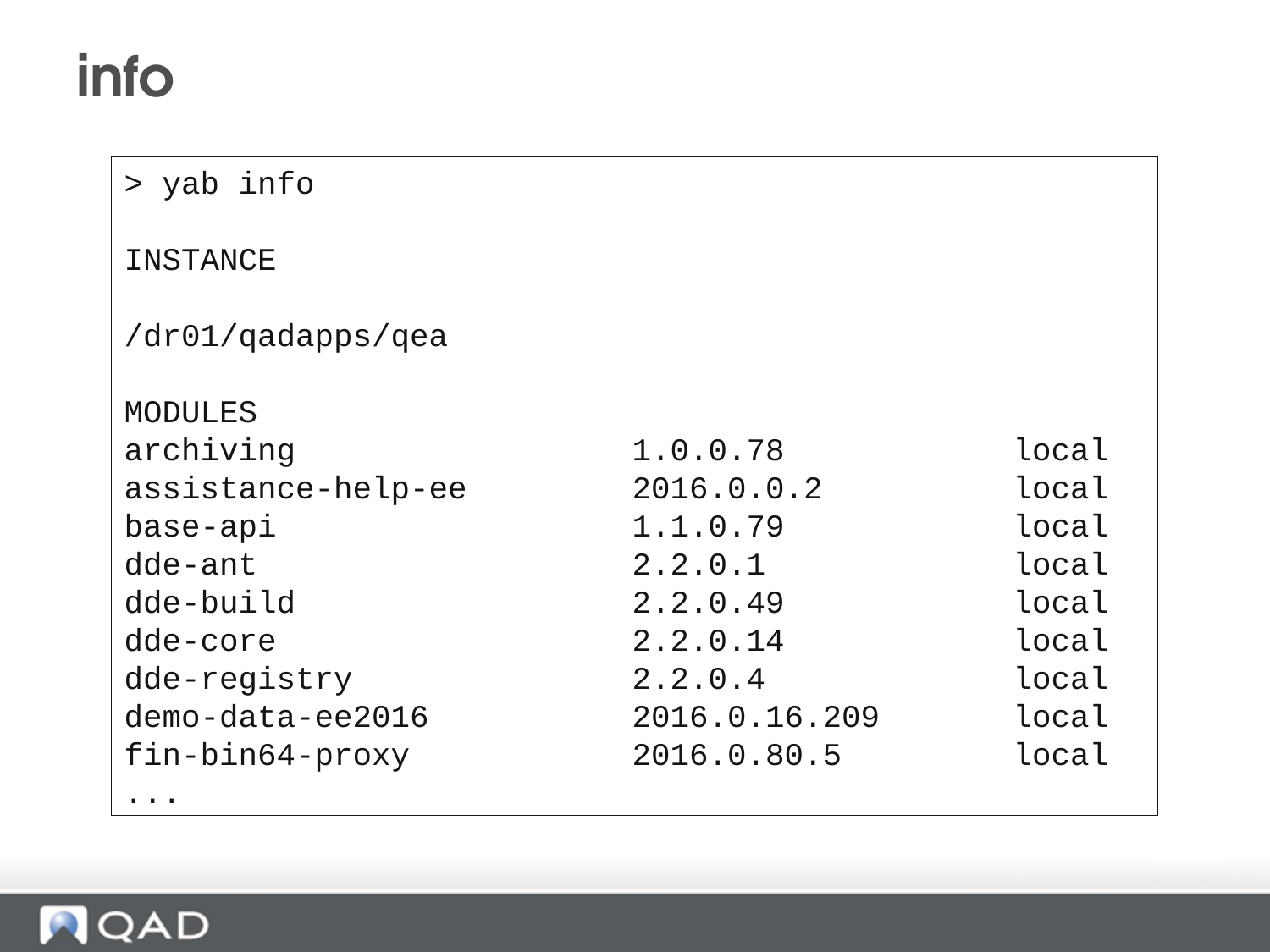

# info
> yab info

INSTANCE

/dr01/qadapps/qea

MODULES
archiving 			1.0.0.78 		local
assistance-help-ee 		2016.0.0.2 		local
base-api 			1.1.0.79 		local
dde-ant 			2.2.0.1 		local
dde-build 			2.2.0.49 		local
dde-core 			2.2.0.14 		local
dde-registry 			2.2.0.4 		local
demo-data-ee2016 		2016.0.16.209 	local
fin-bin64-proxy 		2016.0.80.5 		local
...